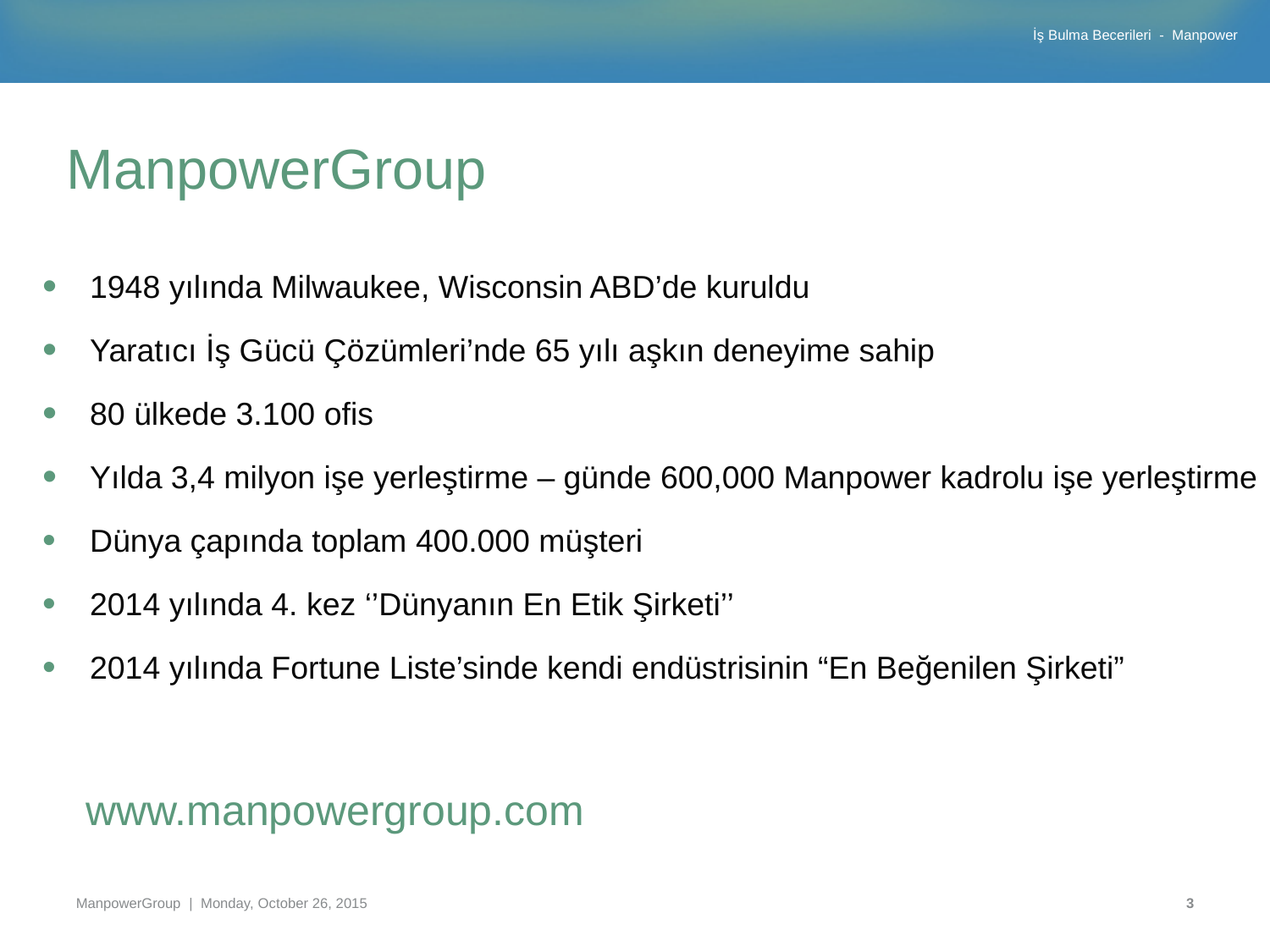

# ManpowerGroup
1948 yılında Milwaukee, Wisconsin ABD’de kuruldu
Yaratıcı İş Gücü Çözümleri’nde 65 yılı aşkın deneyime sahip
80 ülkede 3.100 ofis
Yılda 3,4 milyon işe yerleştirme – günde 600,000 Manpower kadrolu işe yerleştirme
Dünya çapında toplam 400.000 müşteri
2014 yılında 4. kez ‘’Dünyanın En Etik Şirketi’’
2014 yılında Fortune Liste’sinde kendi endüstrisinin “En Beğenilen Şirketi”

 www.manpowergroup.com